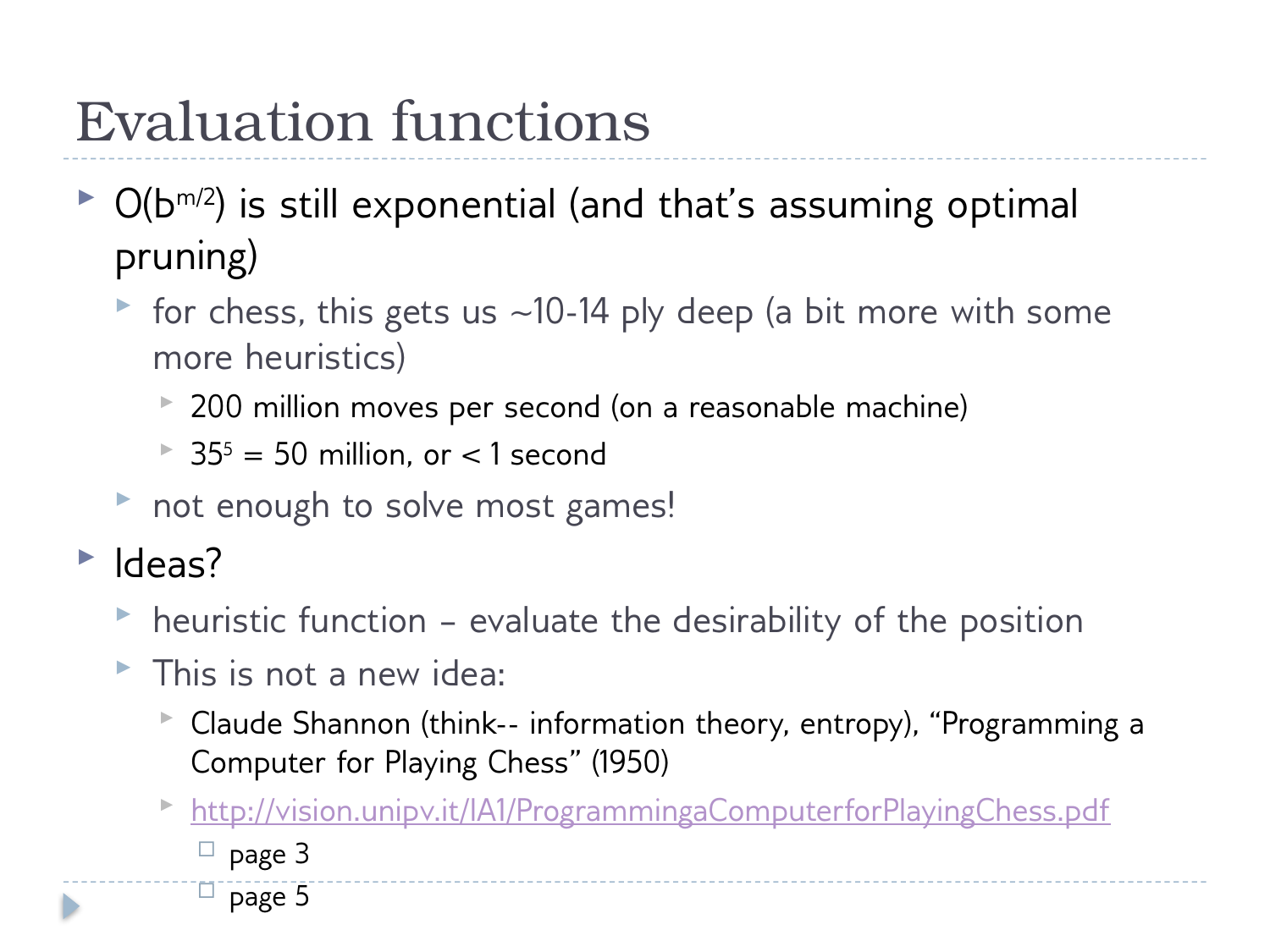

# Evaluation functions
O(bm/2) is still exponential (and that’s assuming optimal pruning)
for chess, this gets us ~10-14 ply deep (a bit more with some more heuristics)
200 million moves per second (on a reasonable machine)
355 = 50 million, or < 1 second
not enough to solve most games!
Ideas?
heuristic function – evaluate the desirability of the position
This is not a new idea:
Claude Shannon (think-- information theory, entropy), “Programming a Computer for Playing Chess” (1950)
http://vision.unipv.it/IA1/ProgrammingaComputerforPlayingChess.pdf
page 3
page 5